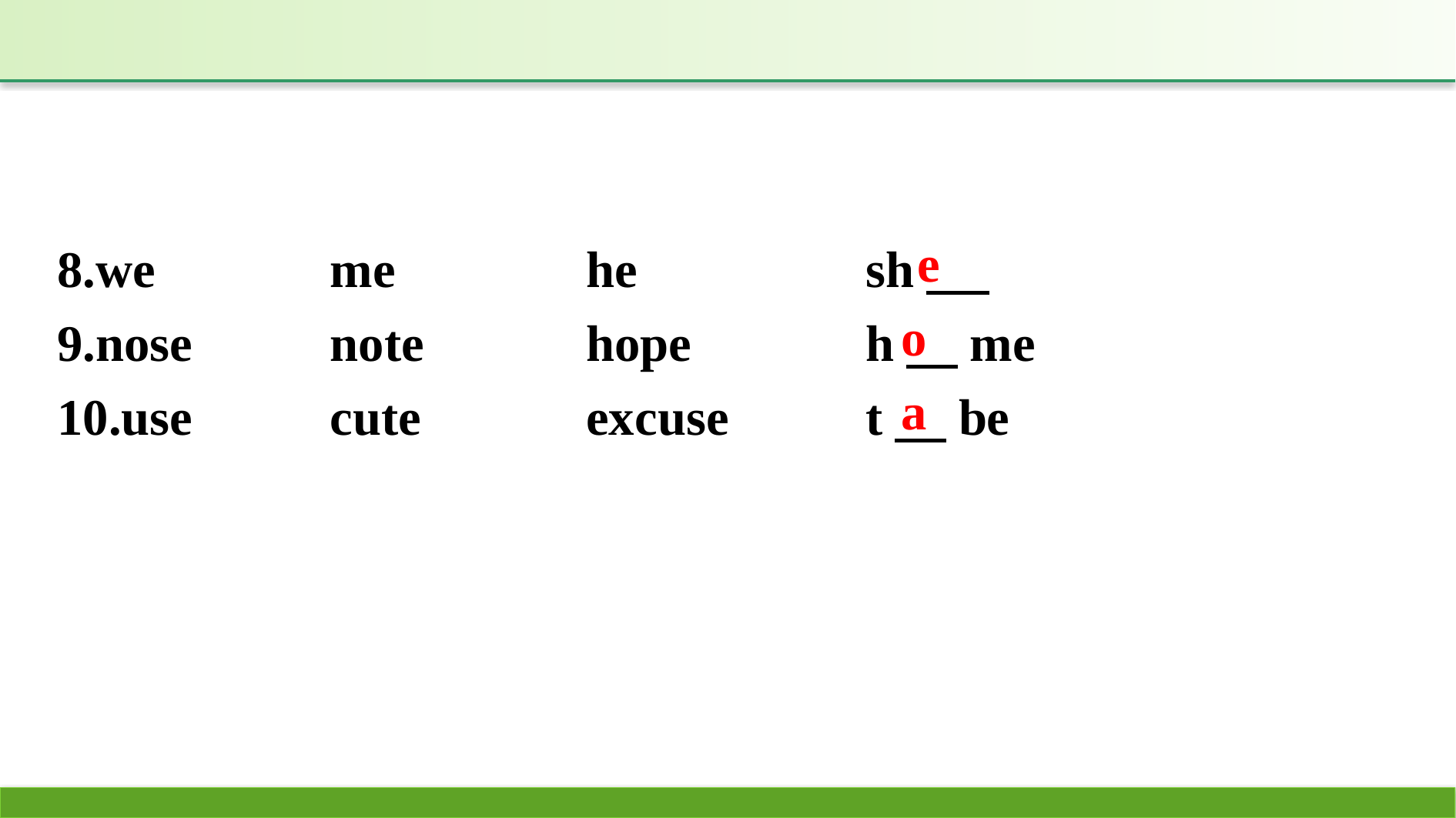

8.we		me		he		sh
9.nose		note		hope		h　me
10.use		cute		excuse		t　be
e
o
a